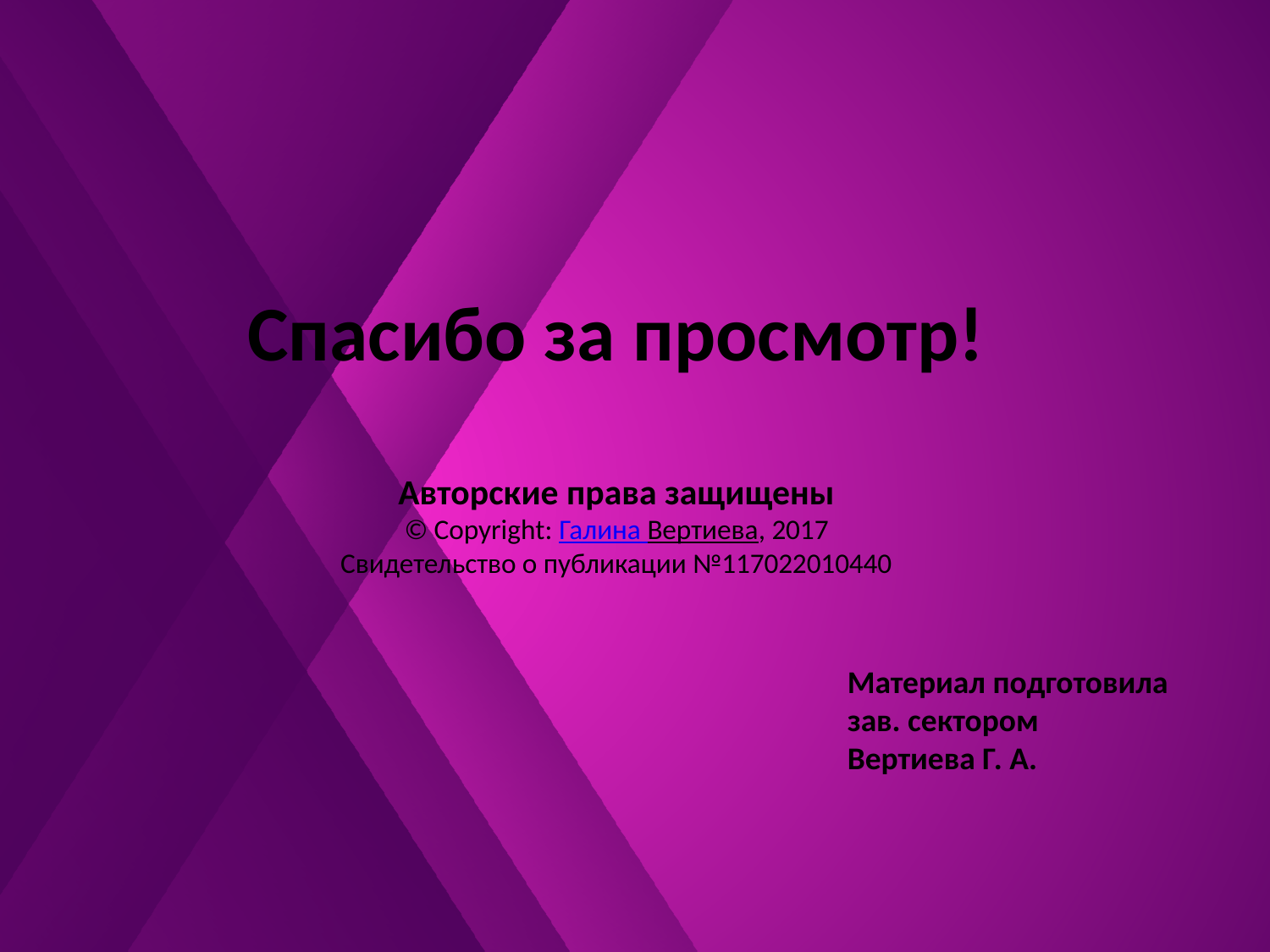

# Спасибо за просмотр! Авторские права защищены © Copyright: Галина Вертиева, 2017 Свидетельство о публикации №117022010440
Материал подготовила
зав. сектором
Вертиева Г. А.